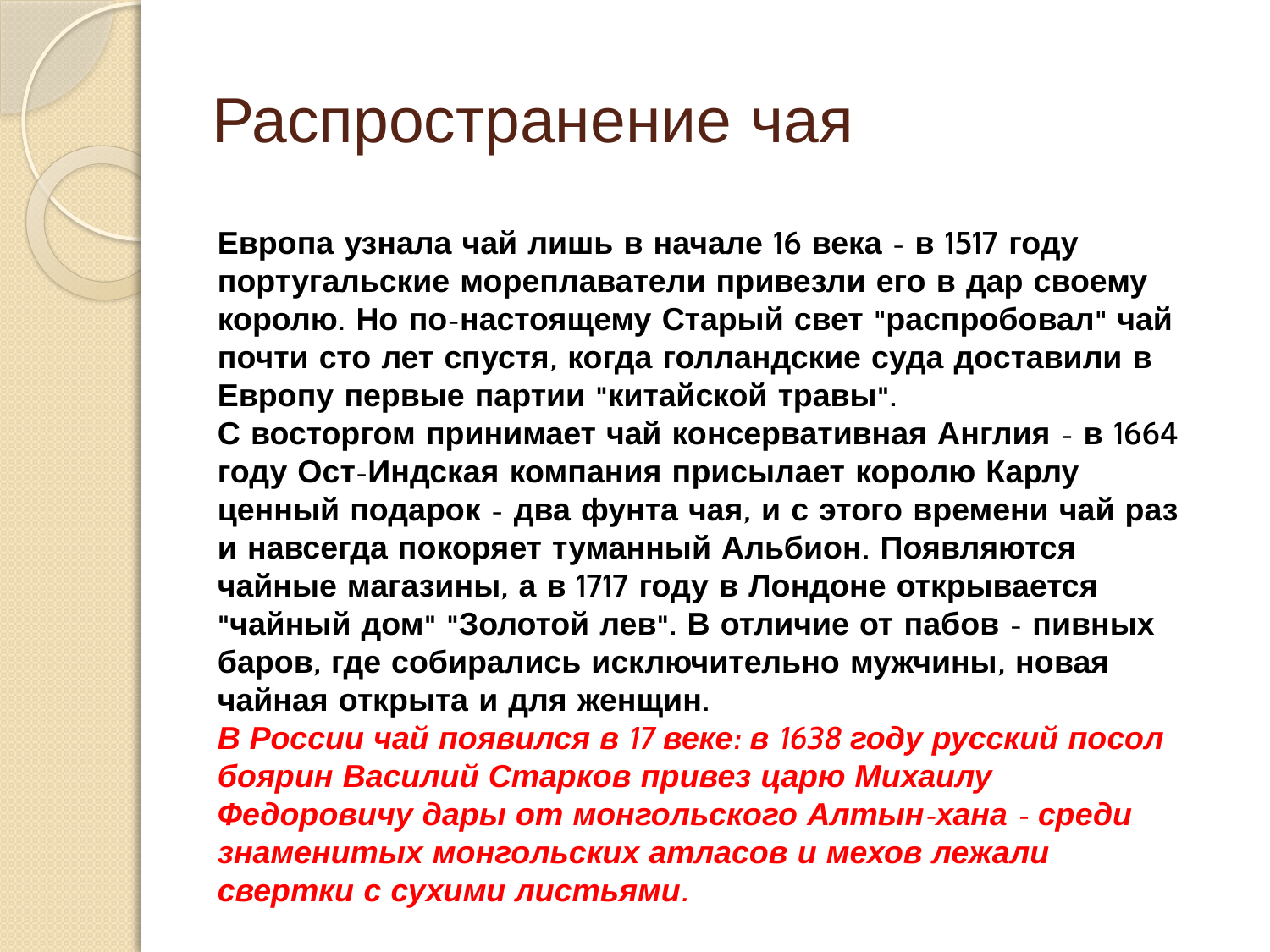

# Распространение чая

Европа узнала чай лишь в начале 16 века - в 1517 году португальские мореплаватели привезли его в дар своему королю. Но по-настоящему Старый свет "распробовал" чай почти сто лет спустя, когда голландские суда доставили в Европу первые партии "китайской травы".
С восторгом принимает чай консервативная Англия - в 1664 году Ост-Индская компания присылает королю Карлу ценный подарок - два фунта чая, и с этого времени чай раз и навсегда покоряет туманный Альбион. Появляются чайные магазины, а в 1717 году в Лондоне открывается "чайный дом" "Золотой лев". В отличие от пабов - пивных баров, где собирались исключительно мужчины, новая чайная открыта и для женщин.
В России чай появился в 17 веке: в 1638 году русский посол боярин Василий Старков привез царю Михаилу Федоровичу дары от монгольского Алтын-хана - среди знаменитых монгольских атласов и мехов лежали свертки с сухими листьями.